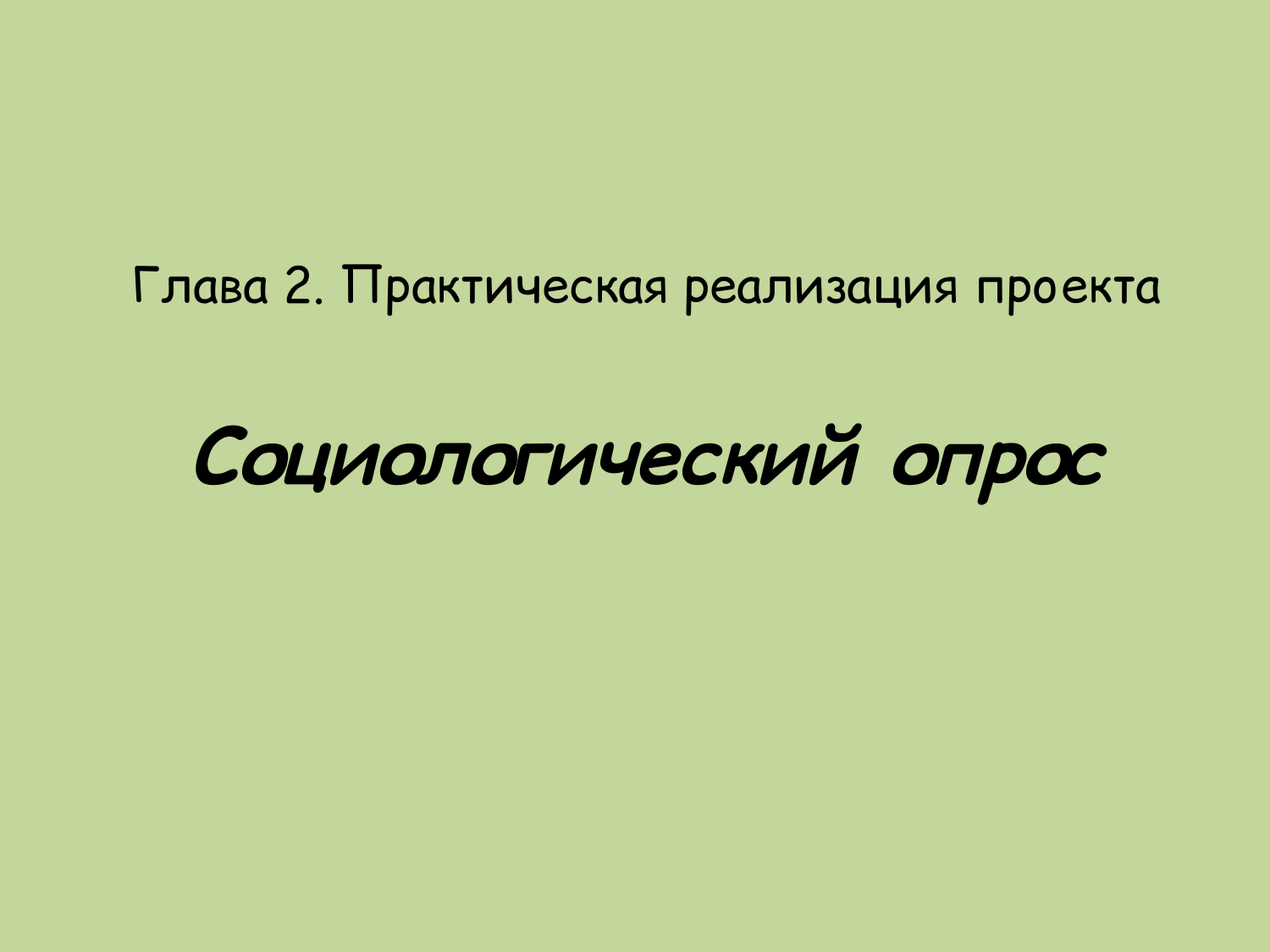

# Глава 2. Практическая реализация проекта Социологический опрос